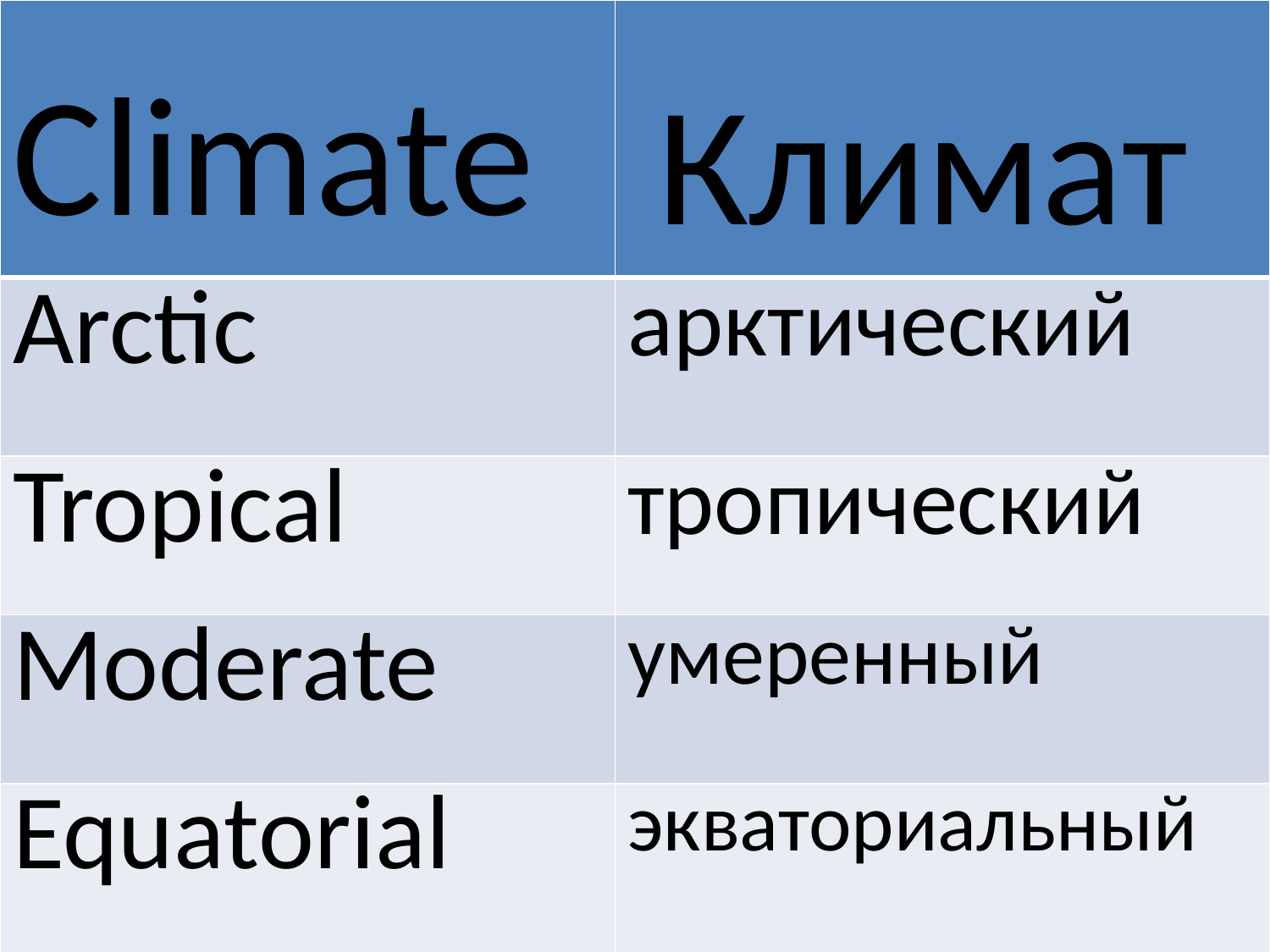

|  |  |
| --- | --- |
| Arctic | арктический |
| Tropical | тропический |
| Moderate | умеренный |
| Equatorial | экваториальный |
Climate
Климат